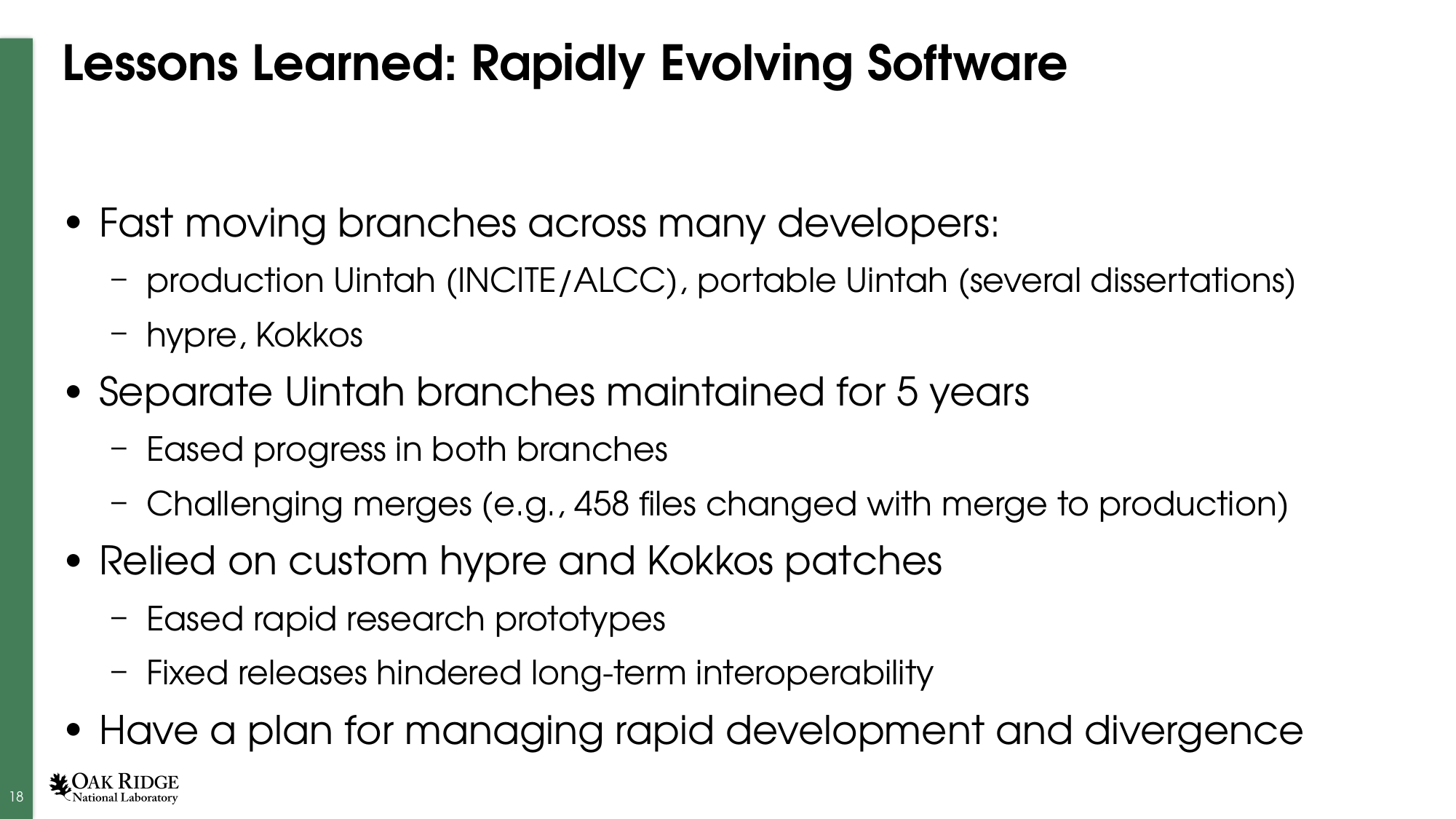

# Lessons Learned: Rapidly Evolving Software
Fast moving branches across many developers:
production Uintah (INCITE/ALCC), portable Uintah (several dissertations)
hypre, Kokkos
Separate Uintah branches maintained for 5 years
Eased progress in both branches
Challenging merges (e.g., 458 files changed with merge to production)
Relied on custom hypre and Kokkos patches
Eased rapid research prototypes
Fixed releases hindered long-term interoperability
Have a plan for managing rapid development and divergence